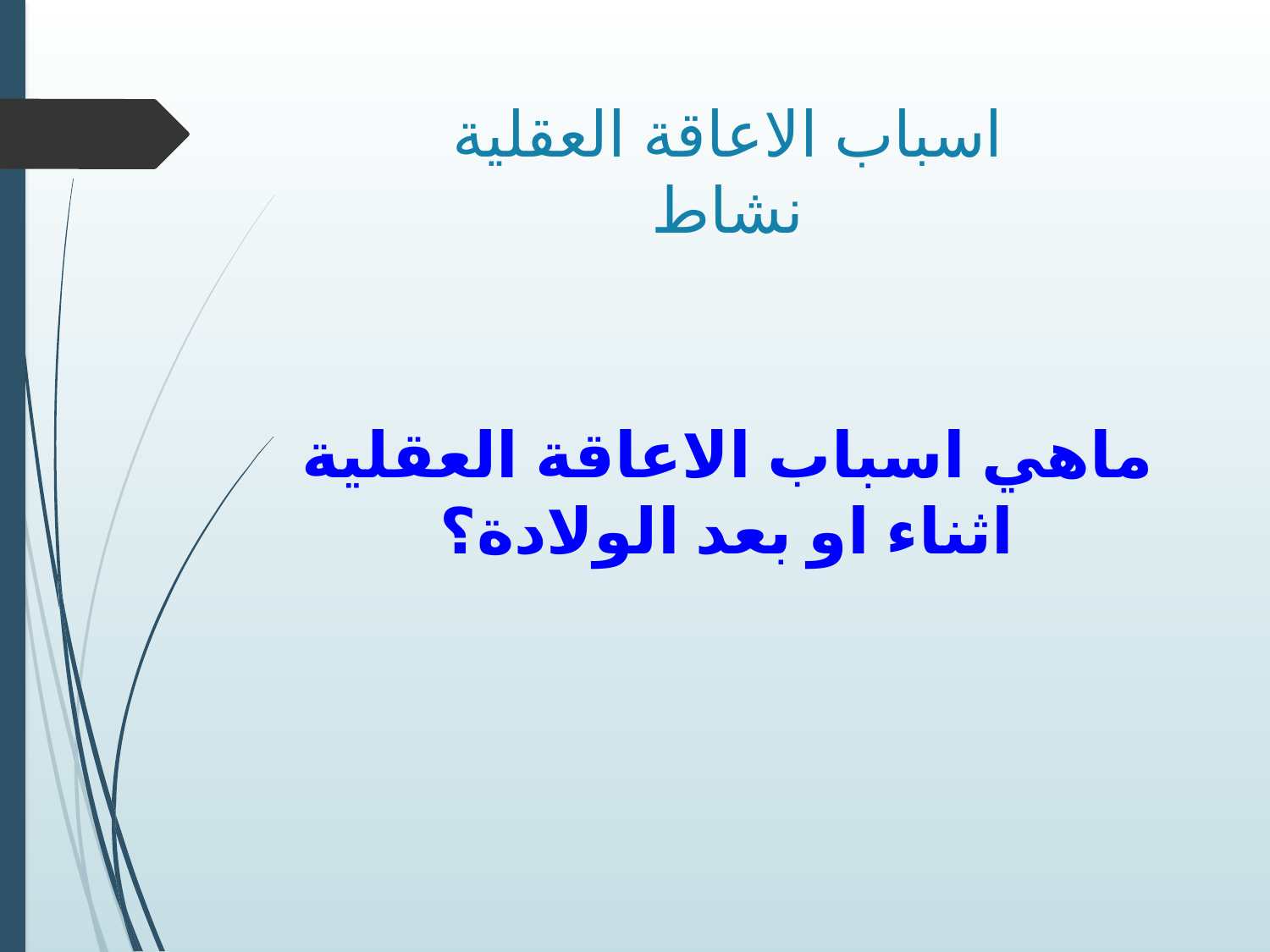

# اسباب الاعاقة العقلية نشاط

ماهي اسباب الاعاقة العقلية اثناء او بعد الولادة؟